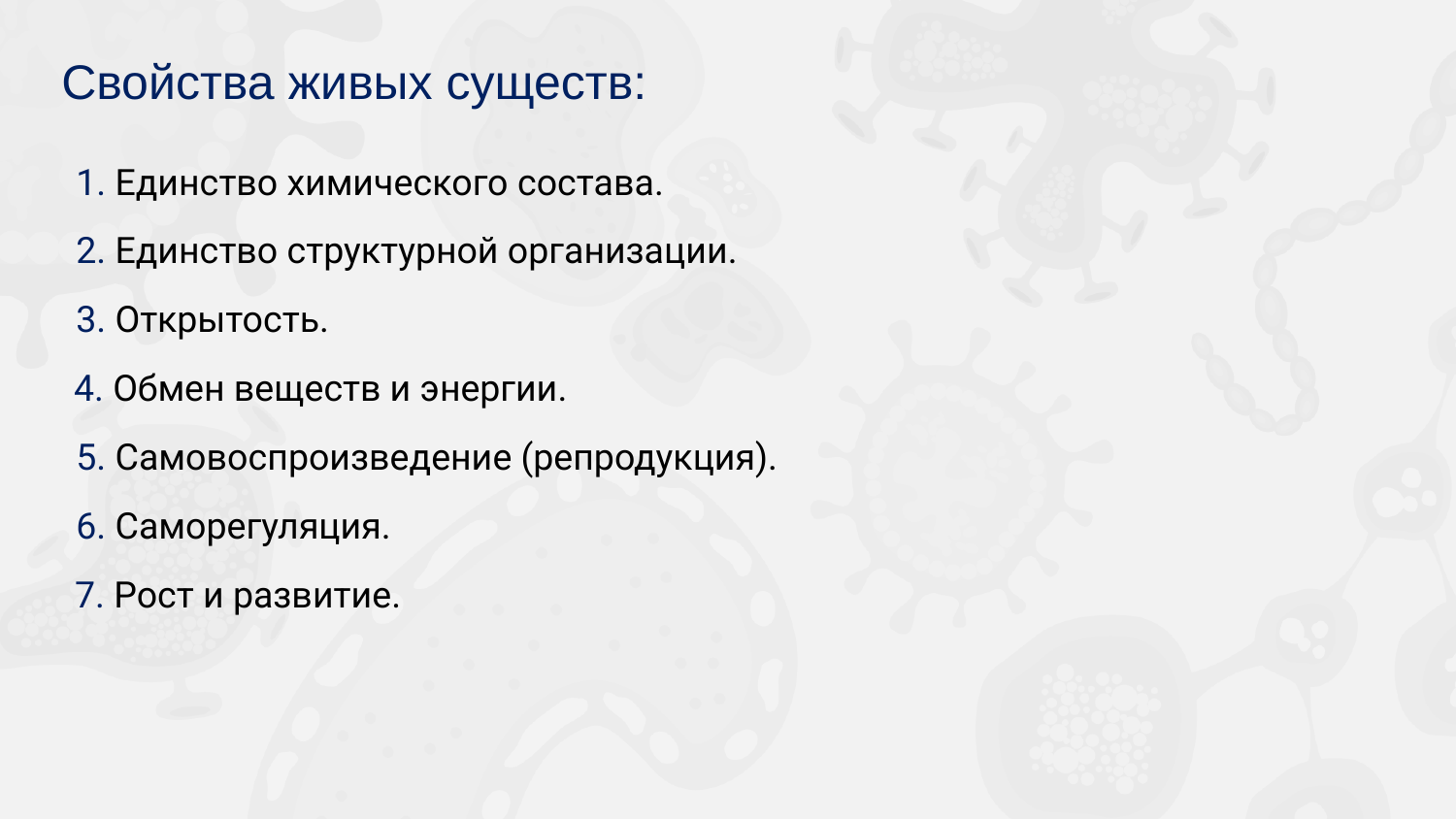

Свойства живых существ:
1. Единство химического состава.
2. Единство структурной организации.
3. Открытость.
4. Обмен веществ и энергии.
5. Самовоспроизведение (репродукция).
6. Саморегуляция.
7. Рост и развитие.